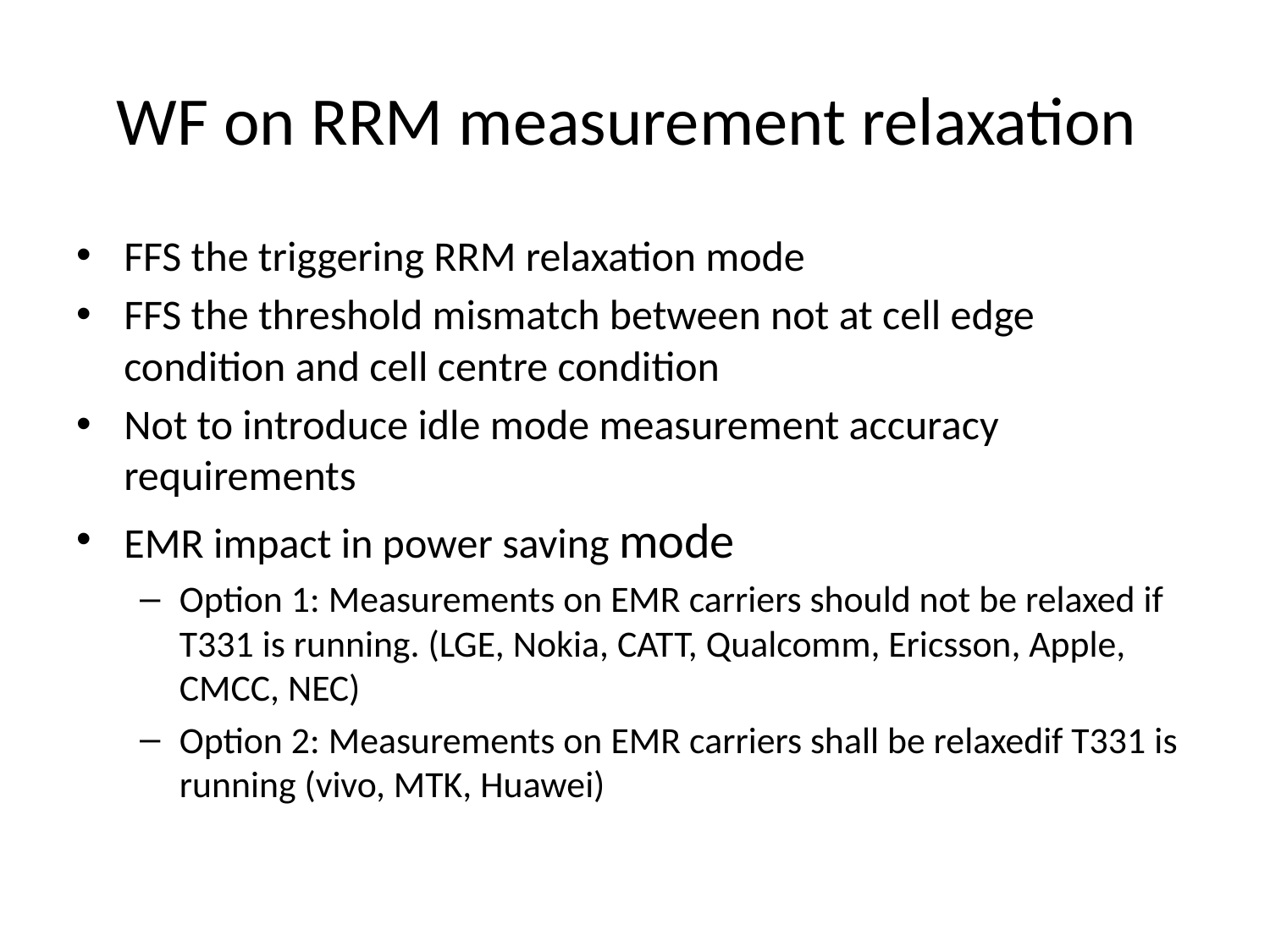

# WF on RRM measurement relaxation
FFS the triggering RRM relaxation mode
FFS the threshold mismatch between not at cell edge condition and cell centre condition
Not to introduce idle mode measurement accuracy requirements
EMR impact in power saving mode
Option 1: Measurements on EMR carriers should not be relaxed if T331 is running. (LGE, Nokia, CATT, Qualcomm, Ericsson, Apple, CMCC, NEC)
Option 2: Measurements on EMR carriers shall be relaxedif T331 is running (vivo, MTK, Huawei)